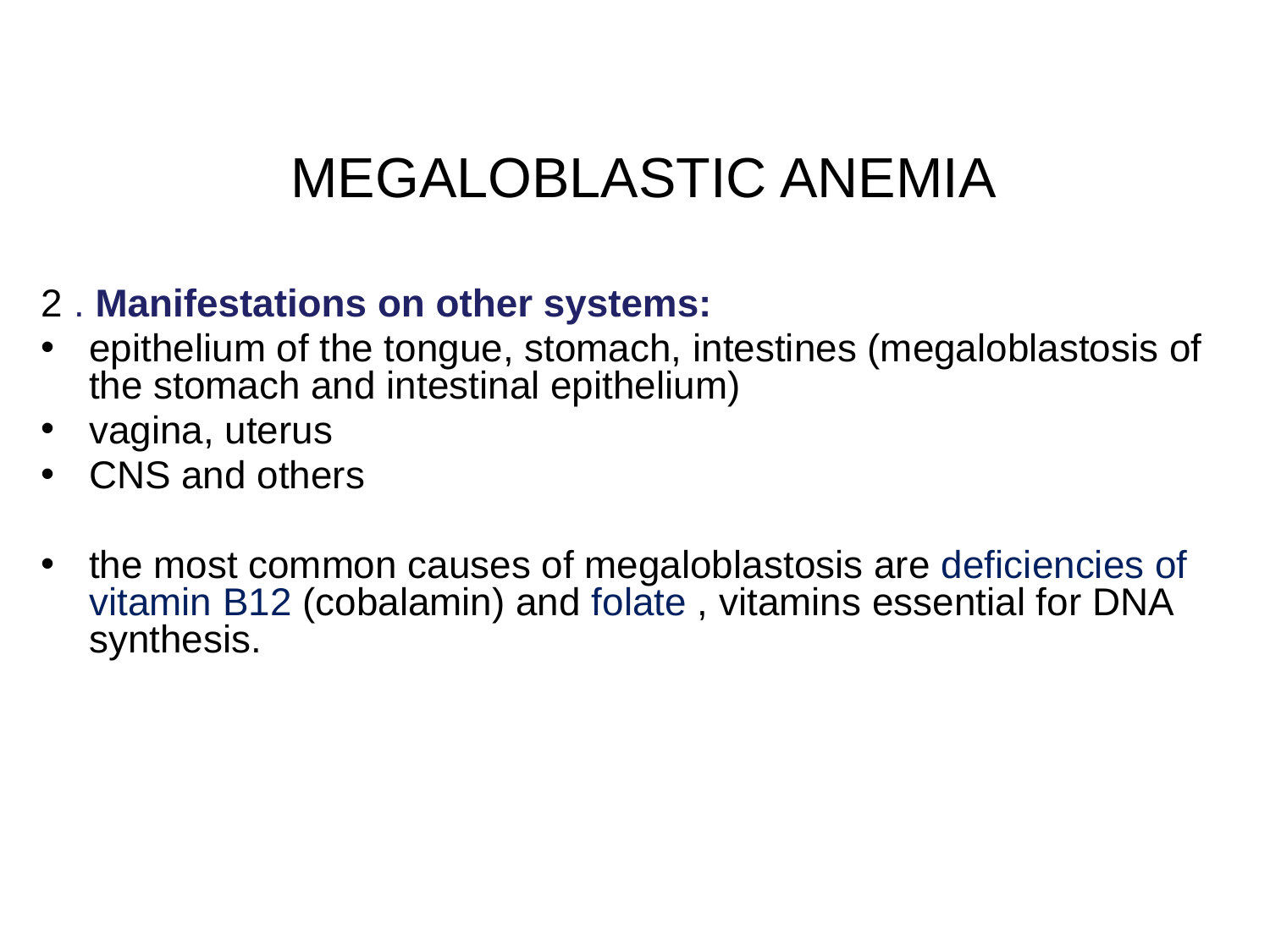

# MEGALOBLASTIC ANEMIA

2 . Manifestations on other systems:
epithelium of the tongue, stomach, intestines (megaloblastosis of the stomach and intestinal epithelium)
vagina, uterus
CNS and others

the most common causes of megaloblastosis are deficiencies of vitamin B12 (cobalamin) and folate , vitamins essential for DNA synthesis.